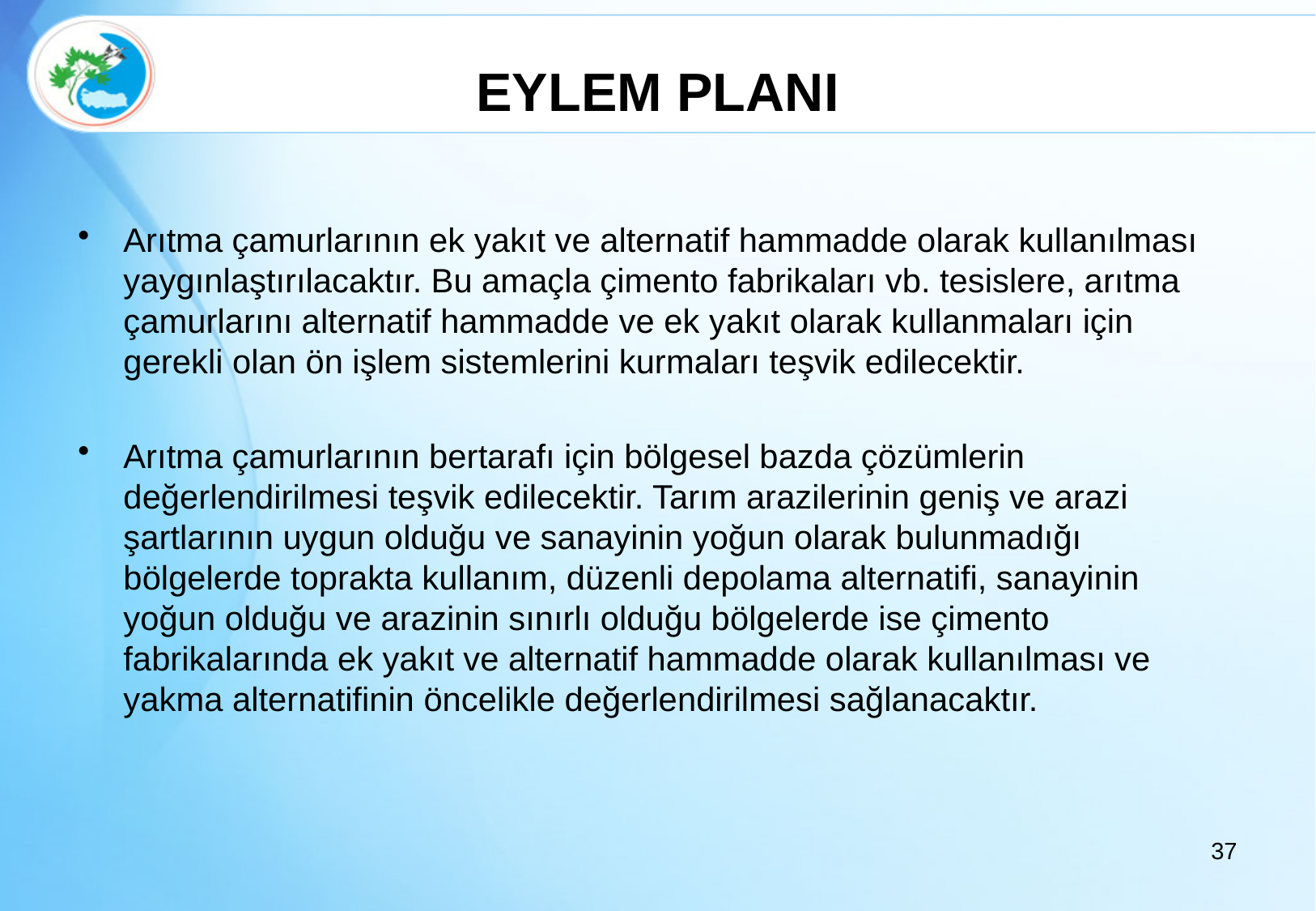

# EYLEM PLANI
Arıtma çamurlarının ek yakıt ve alternatif hammadde olarak kullanılması yaygınlaştırılacaktır. Bu amaçla çimento fabrikaları vb. tesislere, arıtma çamurlarını alternatif hammadde ve ek yakıt olarak kullanmaları için gerekli olan ön işlem sistemlerini kurmaları teşvik edilecektir.

Arıtma çamurlarının bertarafı için bölgesel bazda çözümlerin değerlendirilmesi teşvik edilecektir. Tarım arazilerinin geniş ve arazi şartlarının uygun olduğu ve sanayinin yoğun olarak bulunmadığı bölgelerde toprakta kullanım, düzenli depolama alternatifi, sanayinin yoğun olduğu ve arazinin sınırlı olduğu bölgelerde ise çimento fabrikalarında ek yakıt ve alternatif hammadde olarak kullanılması ve yakma alternatifinin öncelikle değerlendirilmesi sağlanacaktır.
37